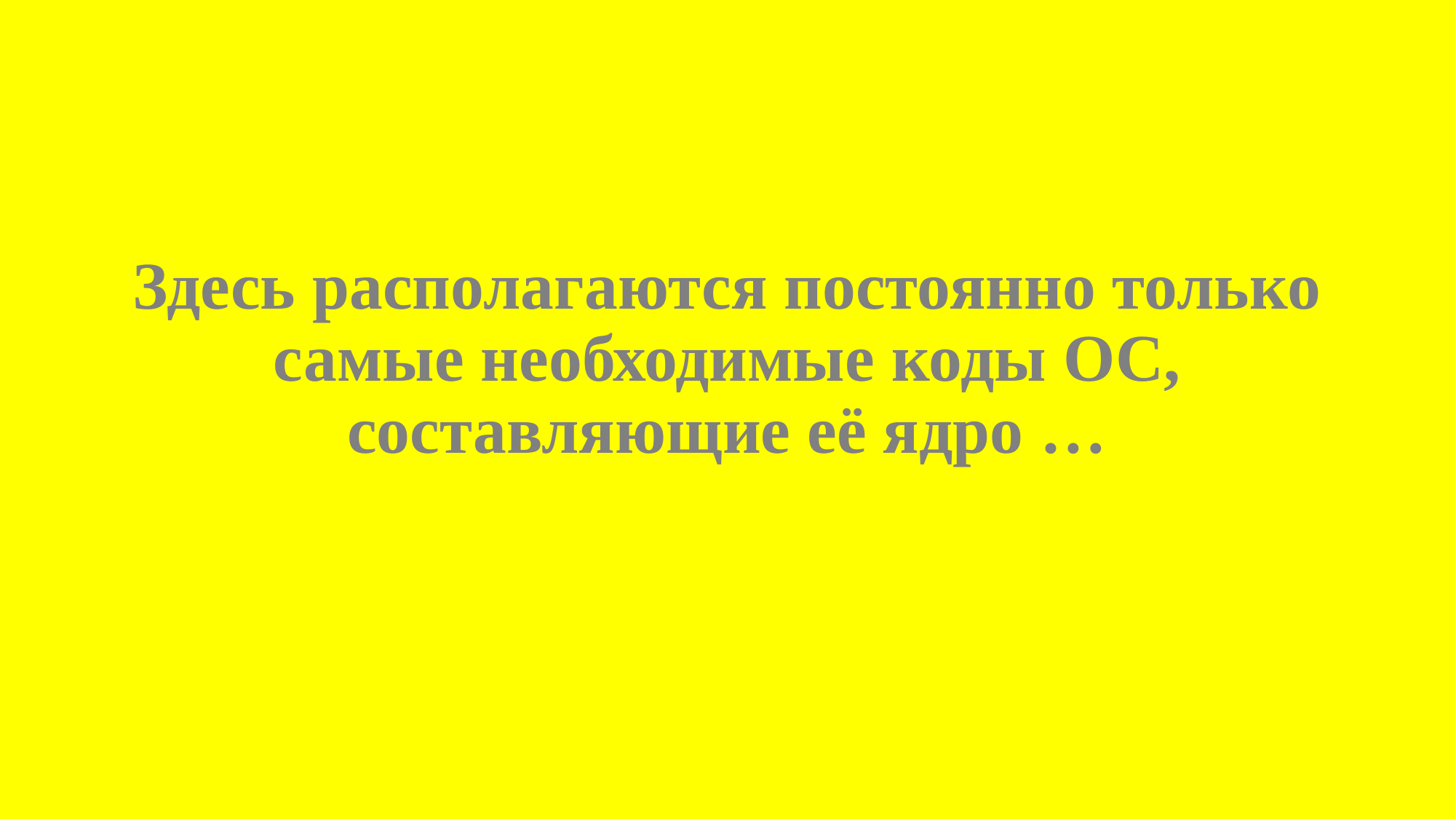

# Здесь располагаются постоянно только самые необходимые коды ОС, составляющие её ядро …